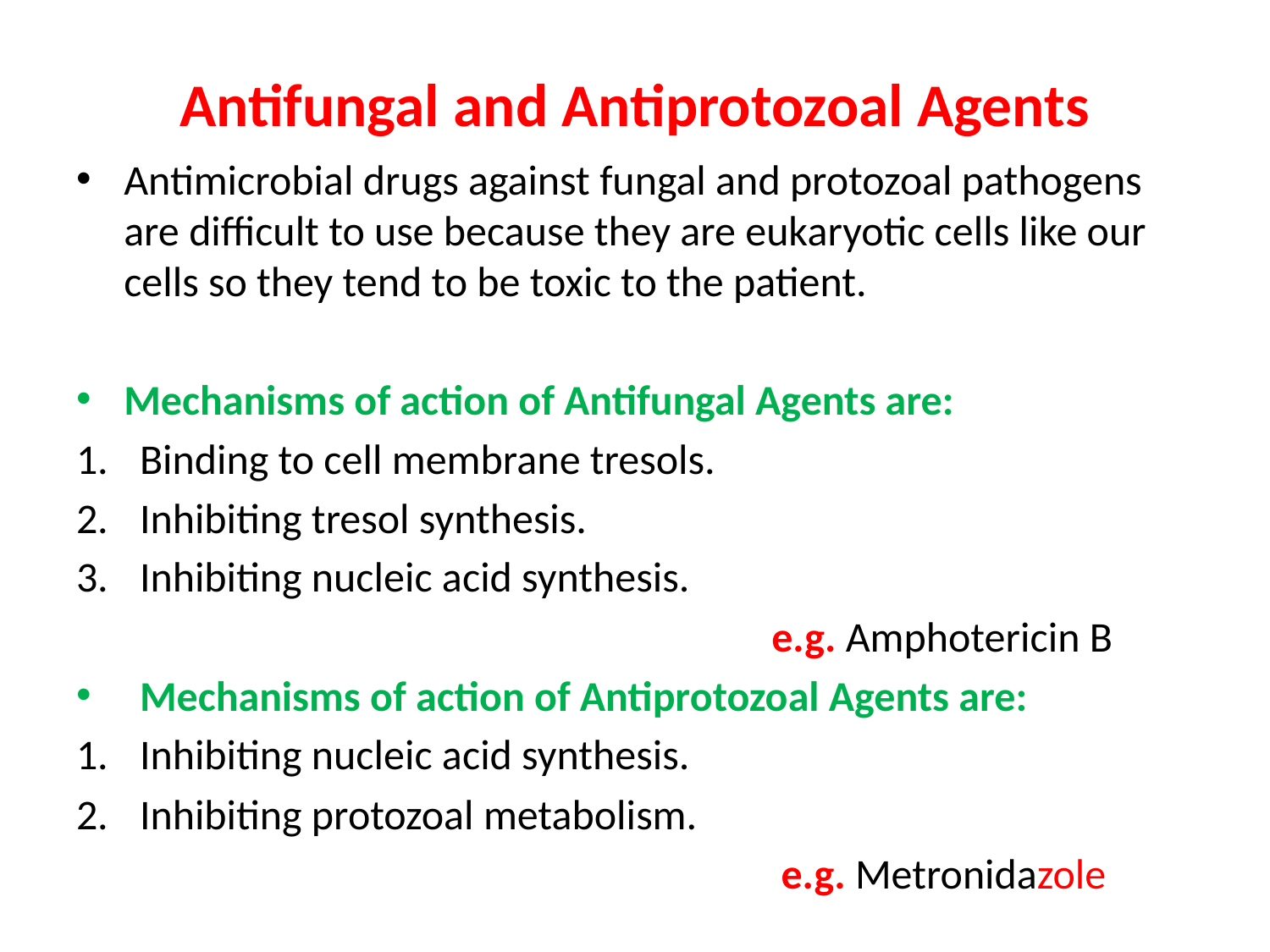

# Antifungal and Antiprotozoal Agents
Antimicrobial drugs against fungal and protozoal pathogens are difficult to use because they are eukaryotic cells like our cells so they tend to be toxic to the patient.

Mechanisms of action of Antifungal Agents are:
Binding to cell membrane tresols.
Inhibiting tresol synthesis.
Inhibiting nucleic acid synthesis.
                                                                         e.g. Amphotericin B
Mechanisms of action of Antiprotozoal Agents are:
Inhibiting nucleic acid synthesis.
Inhibiting protozoal metabolism.
                                                                          e.g. Metronidazole